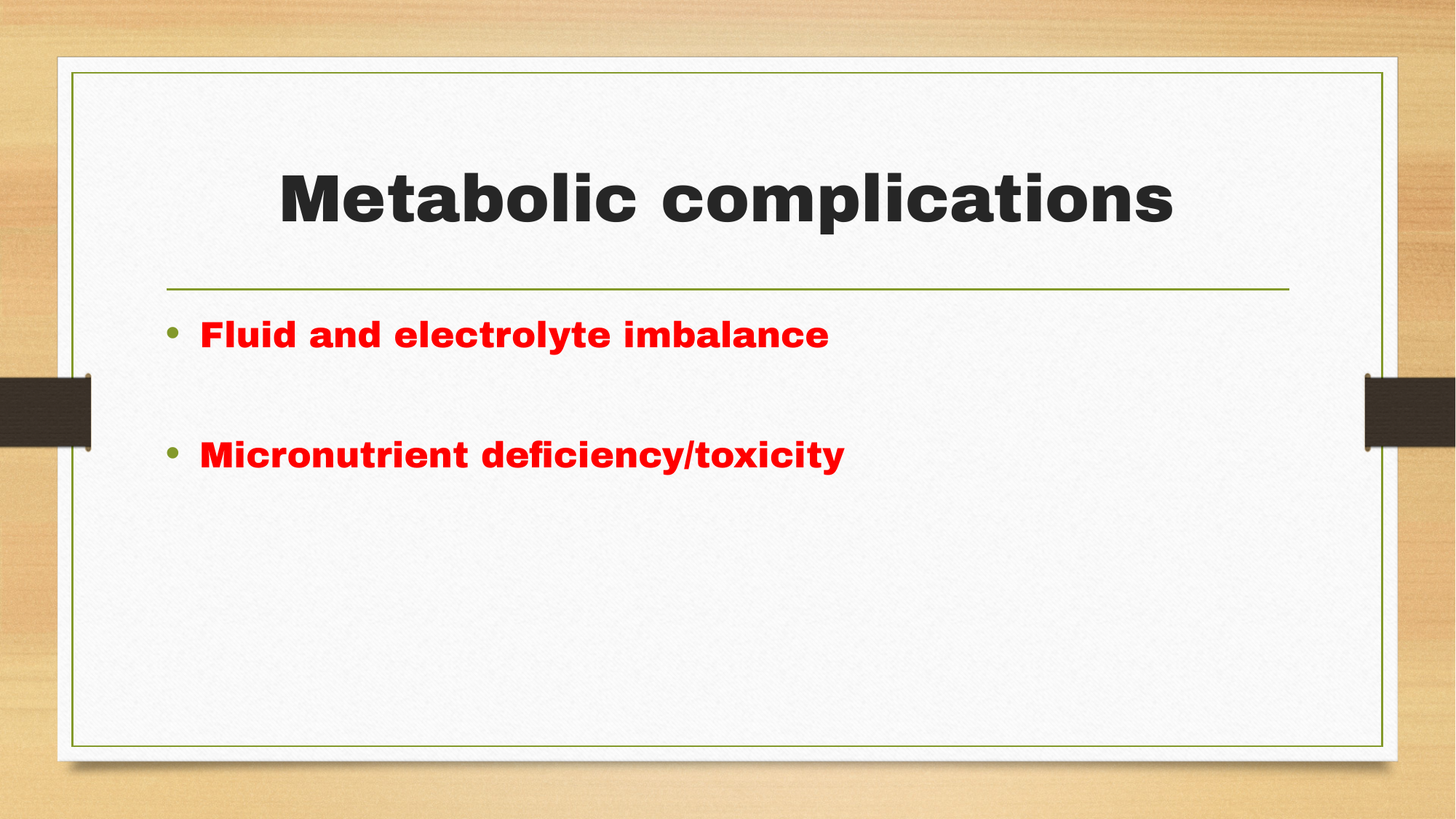

# Metabolic complications
Fluid and electrolyte imbalance

Micronutrient deficiency/toxicity